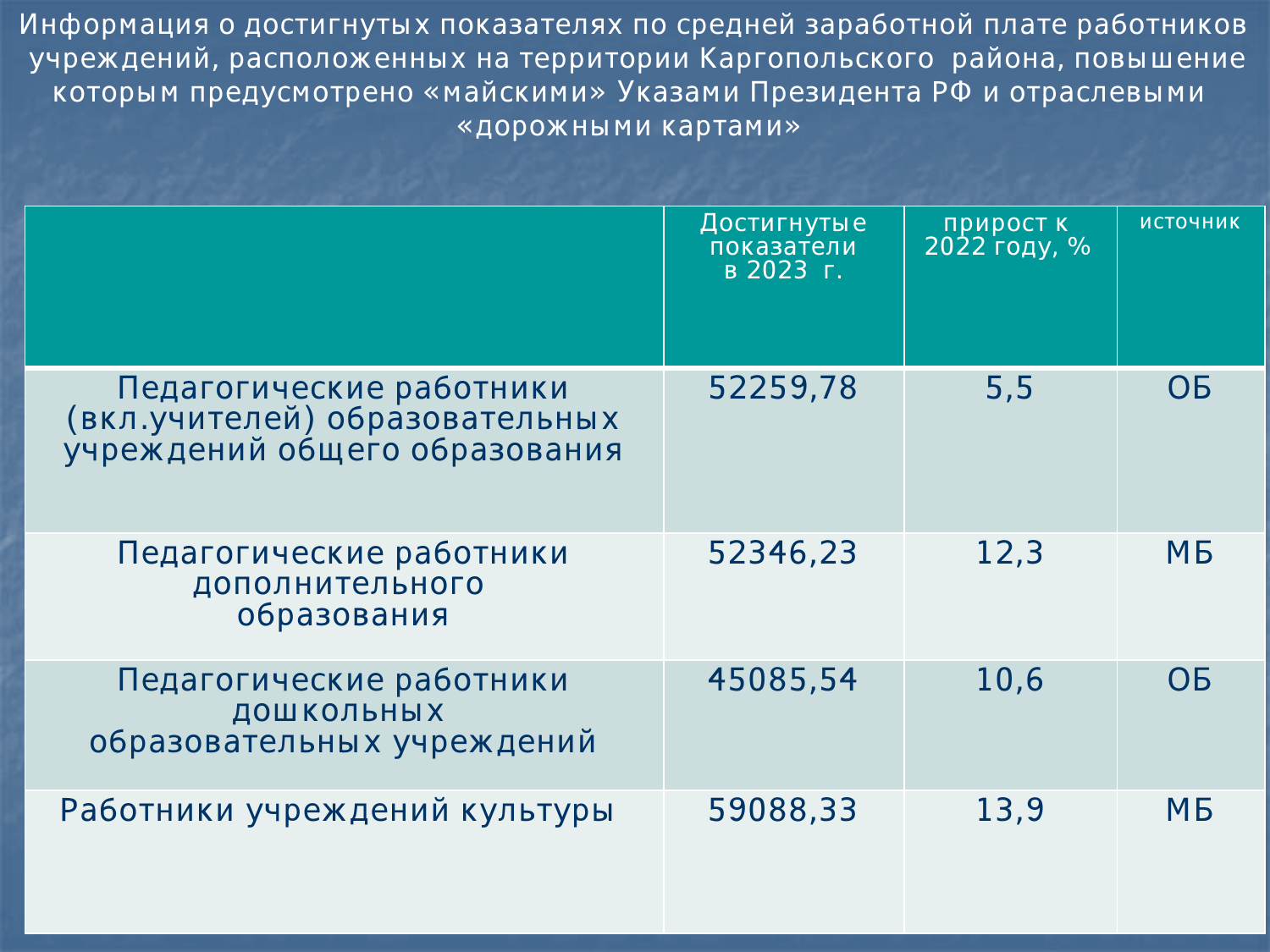

Информация о достигнутых показателях по средней заработной плате работников
 учреждений, расположенных на территории Каргопольского  района, повышение которым предусмотрено «майскими» Указами Президента РФ и отраслевыми
«дорожными картами»
|  | Достигнутые показатели в 2023 г. | прирост к 2022 году, % | источник |
| --- | --- | --- | --- |
| Педагогические работники (вкл.учителей) образовательных учреждений общего образования | 52259,78 | 5,5 | ОБ |
| Педагогические работники дополнительного образования | 52346,23 | 12,3 | МБ |
| Педагогические работники дошкольных образовательных учреждений | 45085,54 | 10,6 | ОБ |
| Работники учреждений культуры | 59088,33 | 13,9 | МБ |